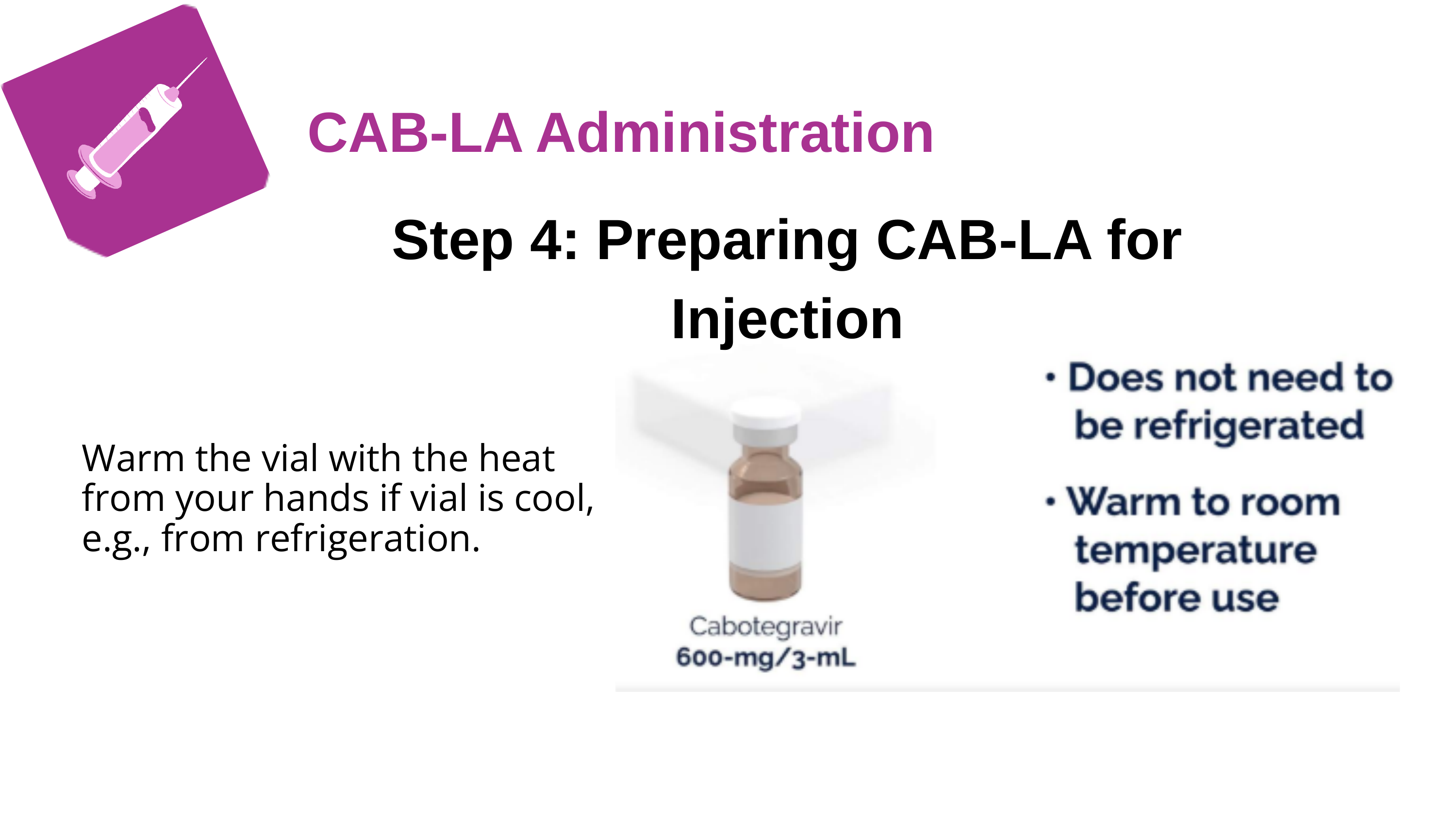

C
CAB-LA Administration
Step 4: Preparing CAB-LA for Injection

Warm the vial with the heat from your hands if vial is cool, e.g., from refrigeration.